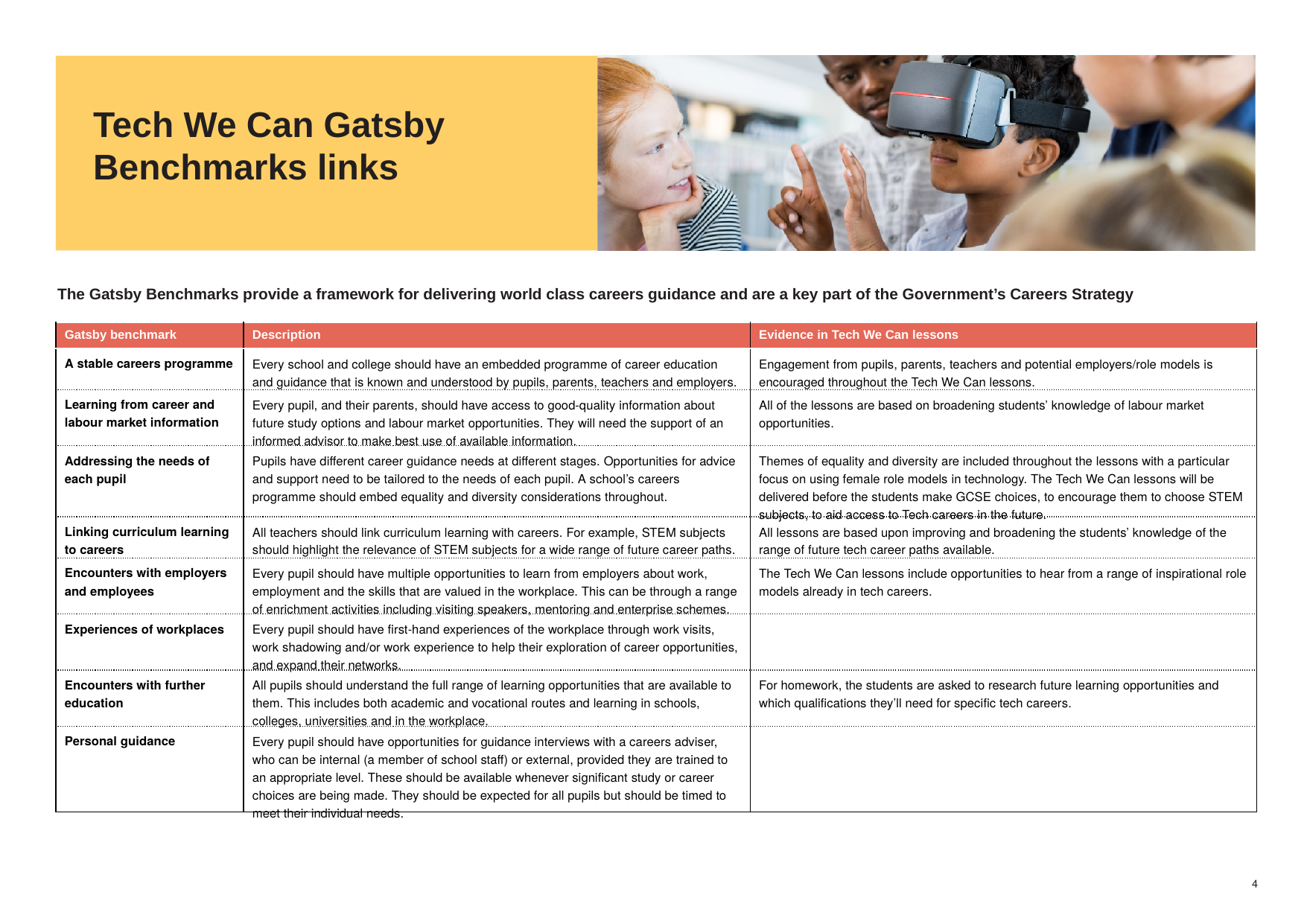

Tech We Can Gatsby Benchmarks links
The Gatsby Benchmarks provide a framework for delivering world class careers guidance and are a key part of the Government’s Careers Strategy
| Gatsby benchmark | Description | Evidence in Tech We Can lessons |
| --- | --- | --- |
| A stable careers programme | Every school and college should have an embedded programme of career education and guidance that is known and understood by pupils, parents, teachers and employers. | Engagement from pupils, parents, teachers and potential employers/role models is encouraged throughout the Tech We Can lessons. |
| Learning from career and labour market information | Every pupil, and their parents, should have access to good-quality information about future study options and labour market opportunities. They will need the support of an informed advisor to make best use of available information. | All of the lessons are based on broadening students’ knowledge of labour market opportunities. |
| Addressing the needs of each pupil | Pupils have different career guidance needs at different stages. Opportunities for advice and support need to be tailored to the needs of each pupil. A school’s careers programme should embed equality and diversity considerations throughout. | Themes of equality and diversity are included throughout the lessons with a particular focus on using female role models in technology. The Tech We Can lessons will be delivered before the students make GCSE choices, to encourage them to choose STEM subjects, to aid access to Tech careers in the future. |
| Linking curriculum learning to careers | All teachers should link curriculum learning with careers. For example, STEM subjects should highlight the relevance of STEM subjects for a wide range of future career paths. | All lessons are based upon improving and broadening the students’ knowledge of the range of future tech career paths available. |
| Encounters with employers and employees | Every pupil should have multiple opportunities to learn from employers about work, employment and the skills that are valued in the workplace. This can be through a range of enrichment activities including visiting speakers, mentoring and enterprise schemes. | The Tech We Can lessons include opportunities to hear from a range of inspirational role models already in tech careers. |
| Experiences of workplaces | Every pupil should have first-hand experiences of the workplace through work visits, work shadowing and/or work experience to help their exploration of career opportunities, and expand their networks. |  |
| Encounters with further education | All pupils should understand the full range of learning opportunities that are available to them. This includes both academic and vocational routes and learning in schools, colleges, universities and in the workplace. | For homework, the students are asked to research future learning opportunities and which qualifications they’ll need for specific tech careers. |
| Personal guidance | Every pupil should have opportunities for guidance interviews with a careers adviser, who can be internal (a member of school staff) or external, provided they are trained to an appropriate level. These should be available whenever significant study or career choices are being made. They should be expected for all pupils but should be timed to meet their individual needs. |  |
4